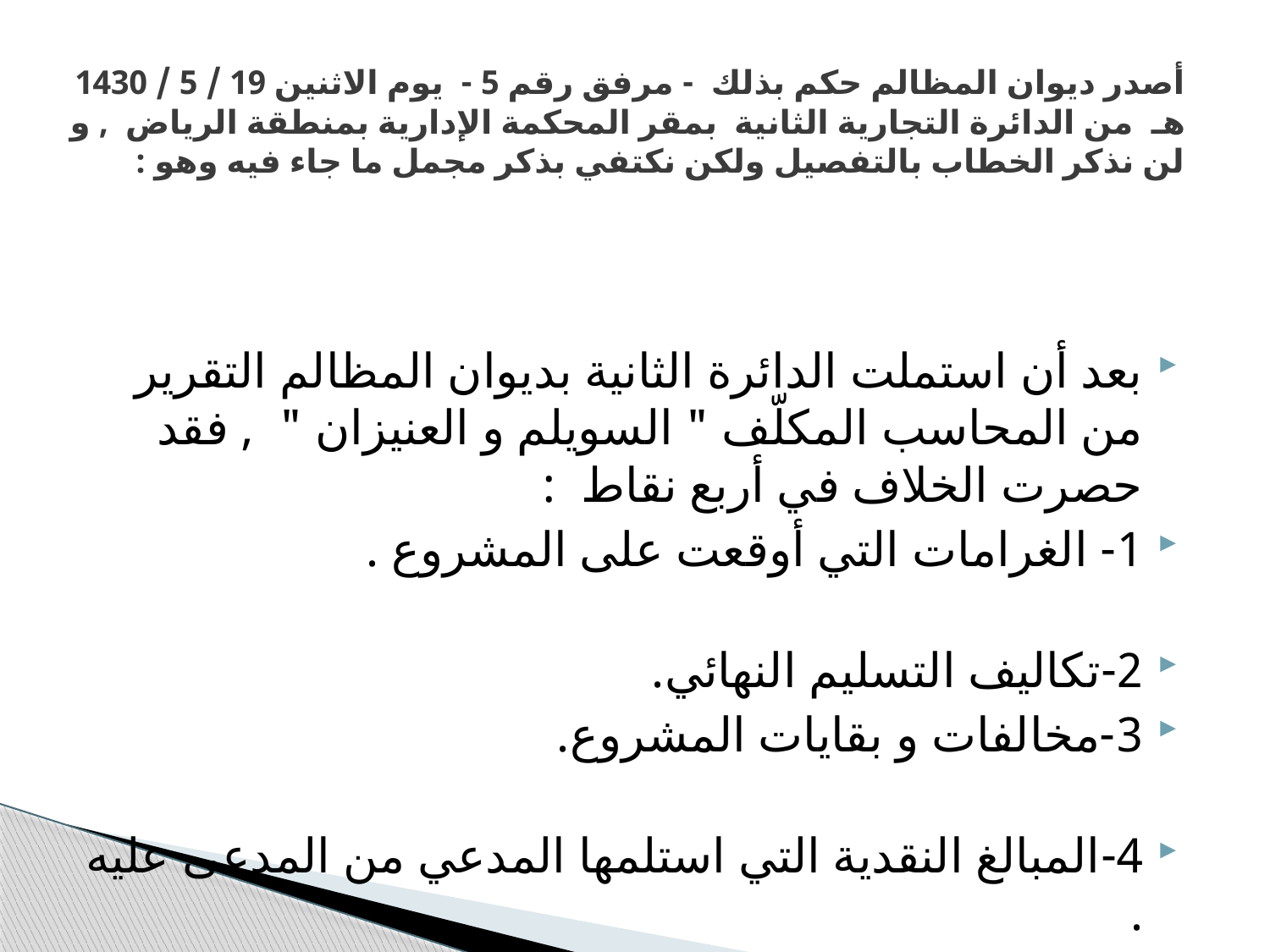

# أصدر ديوان المظالم حكم بذلك  - مرفق رقم 5 -  يوم الاثنين 19 / 5 / 1430 هـ  من الدائرة التجارية الثانية  بمقر المحكمة الإدارية بمنطقة الرياض  , و لن نذكر الخطاب بالتفصيل ولكن نكتفي بذكر مجمل ما جاء فيه وهو :

بعد أن استملت الدائرة الثانية بديوان المظالم التقرير من المحاسب المكلّف " السويلم و العنيزان "  , فقد حصرت الخلاف في أربع نقاط  :
1- الغرامات التي أوقعت على المشروع .
2-تكاليف التسليم النهائي.
3-مخالفات و بقايات المشروع.
4-المبالغ النقدية التي استلمها المدعي من المدعى عليه .